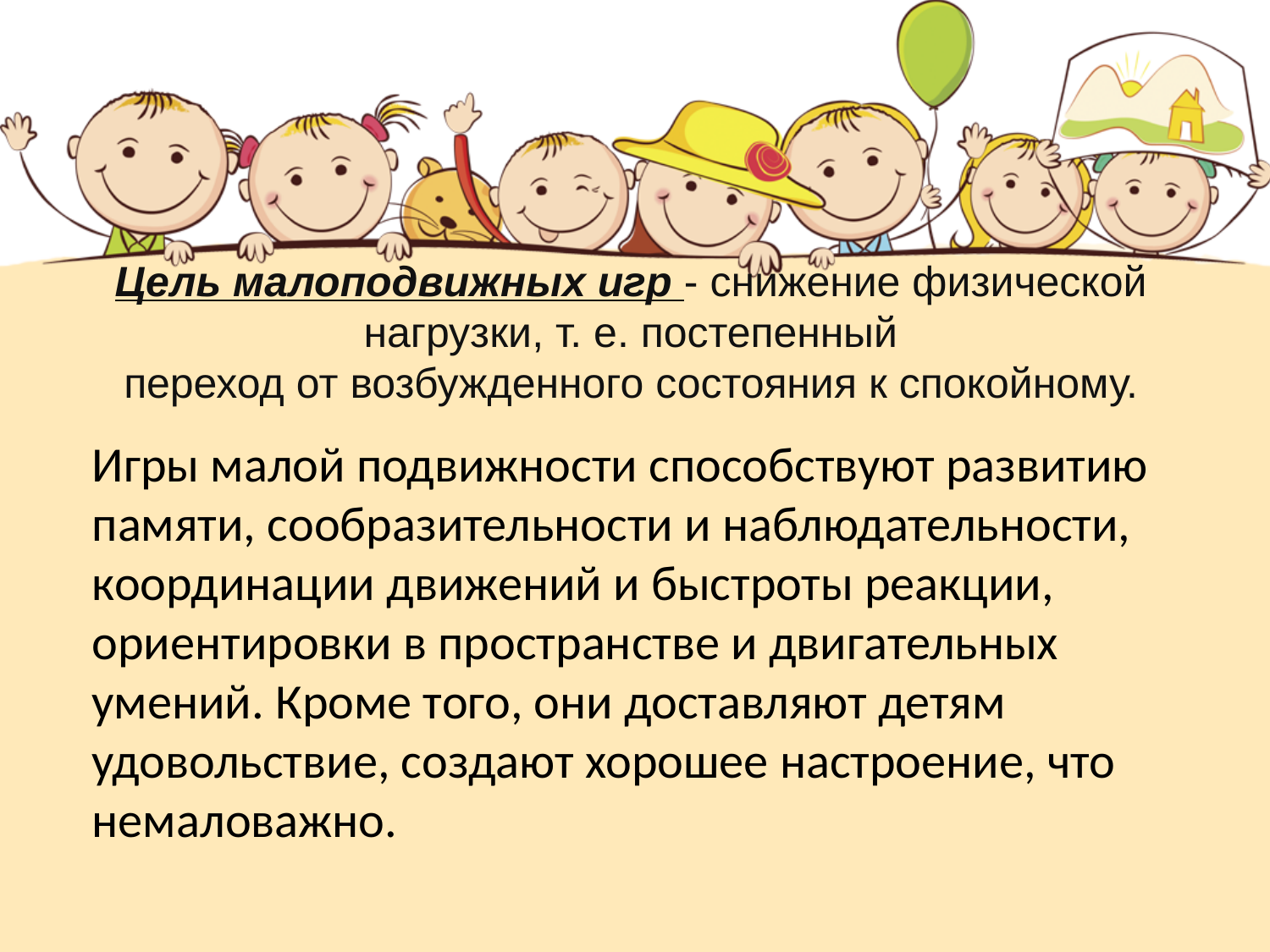

# Цель малоподвижных игр - снижение физической нагрузки, т. е. постепенный переход от возбужденного состояния к спокойному.
Игры малой подвижности способствуют развитию памяти, сообразительности и наблюдательности, координации движений и быстроты реакции, ориентировки в пространстве и двигательных умений. Кроме того, они доставляют детям удовольствие, создают хорошее настроение, что немаловажно.